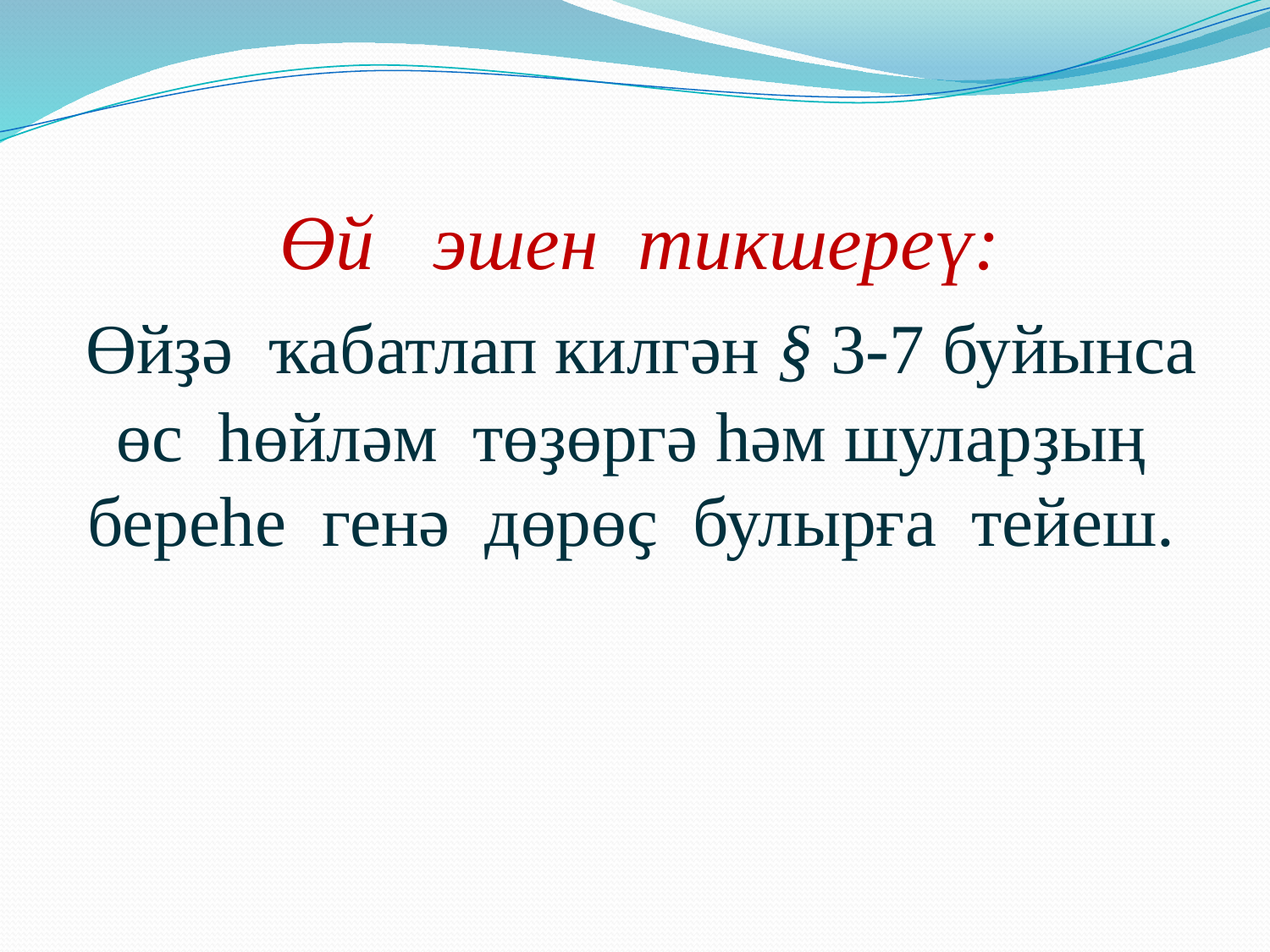

# Өй   эшен  тикшереү: Өйҙә  ҡабатлап килгән § 3-7 буйынса  өс  һөйләм  төҙөргә һәм шуларҙың  береһе  генә  дөрөҫ  булырға  тейеш.